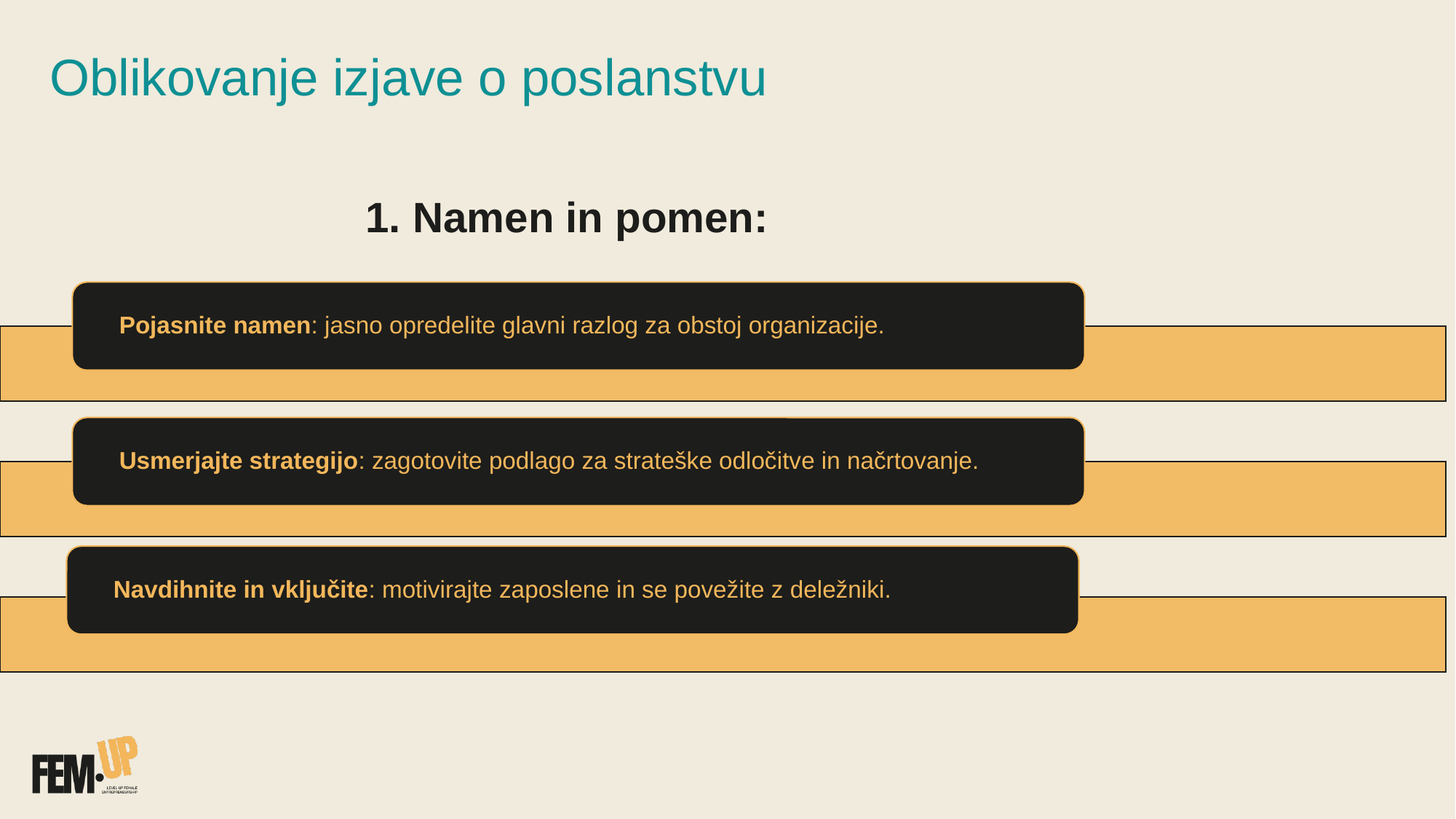

# Oblikovanje izjave o poslanstvu
1. Namen in pomen:
Pojasnite namen: jasno opredelite glavni razlog za obstoj organizacije.
Usmerjajte strategijo: zagotovite podlago za strateške odločitve in načrtovanje.
Navdihnite in vključite: motivirajte zaposlene in se povežite z deležniki.